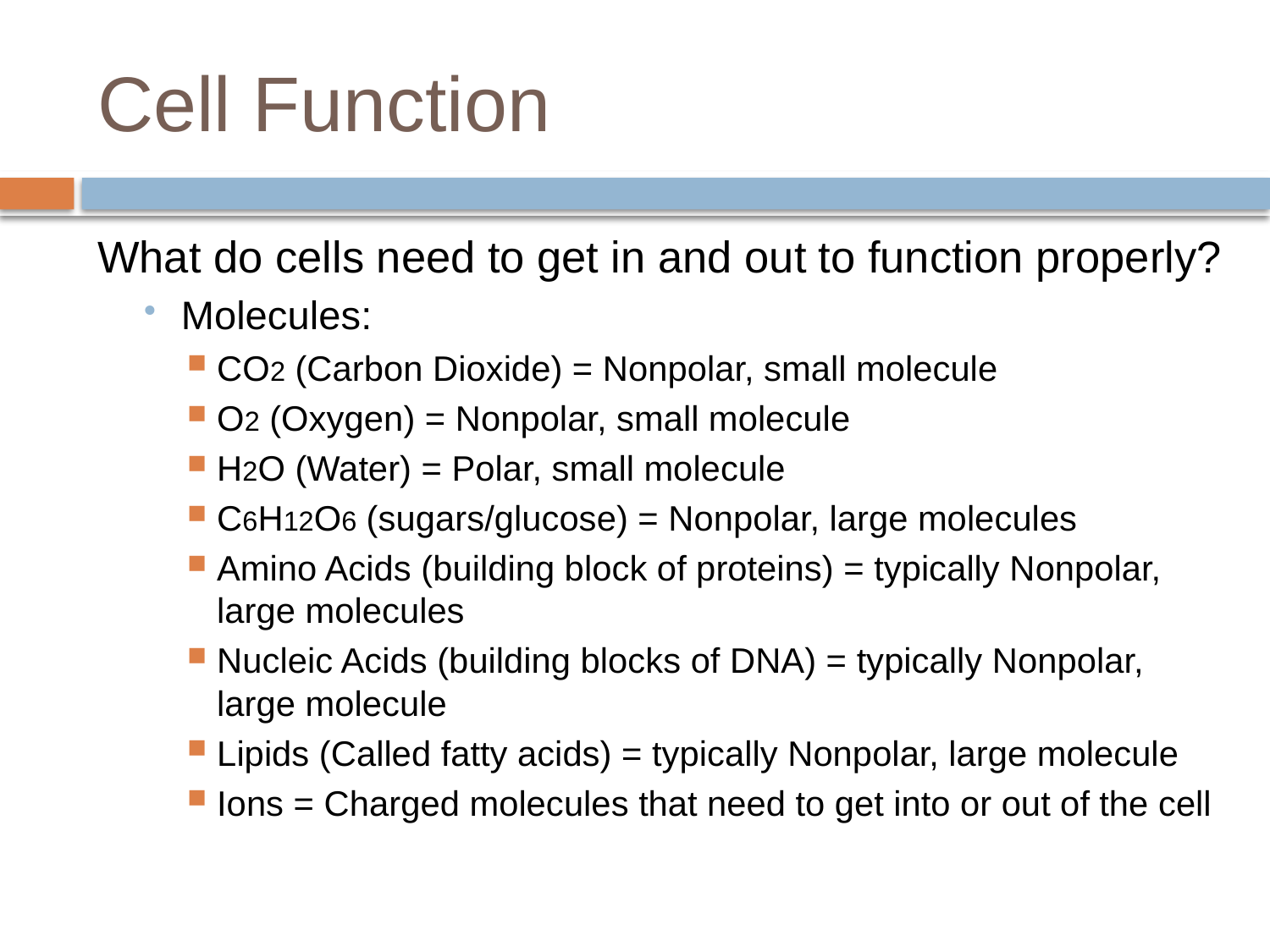

# Cell Function
What do cells need to get in and out to function properly?
Molecules:
CO2 (Carbon Dioxide) = Nonpolar, small molecule
O2 (Oxygen) = Nonpolar, small molecule
H2O (Water) = Polar, small molecule
C6H12O6 (sugars/glucose) = Nonpolar, large molecules
Amino Acids (building block of proteins) = typically Nonpolar, large molecules
Nucleic Acids (building blocks of DNA) = typically Nonpolar, large molecule
Lipids (Called fatty acids) = typically Nonpolar, large molecule
Ions = Charged molecules that need to get into or out of the cell